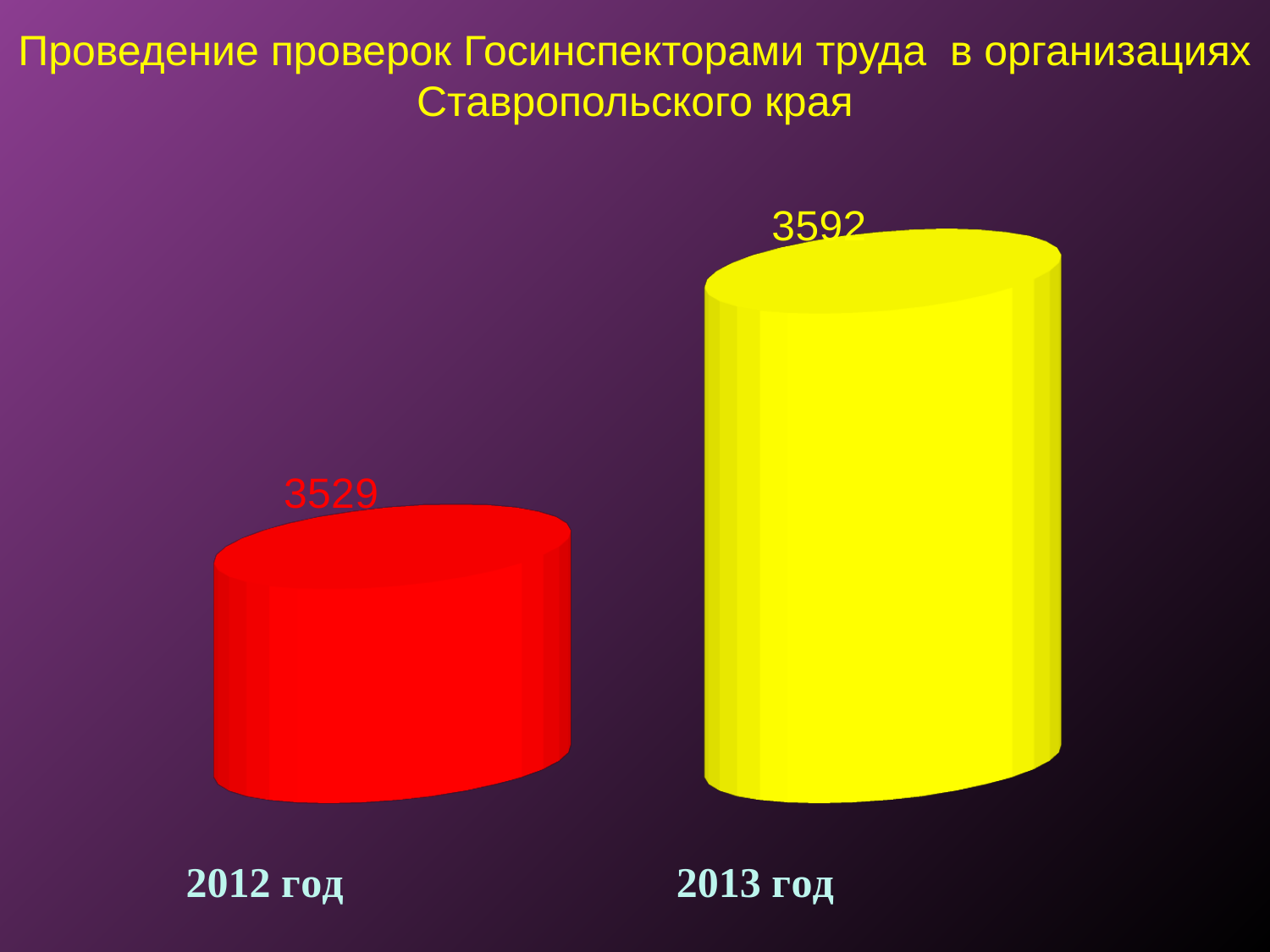

Проведение проверок Госинспекторами труда  в организациях Ставропольского края

[unsupported chart]